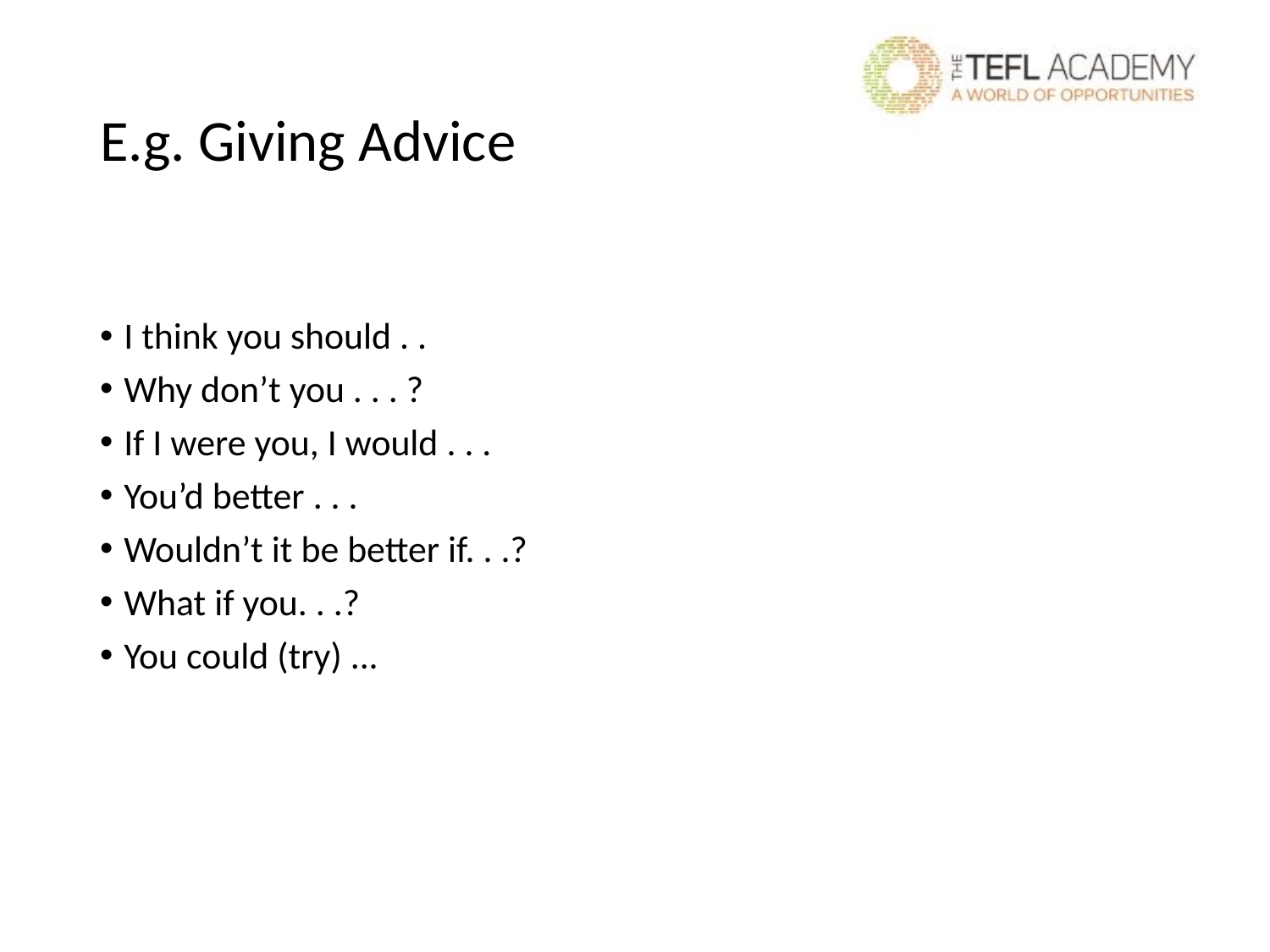

# E.g. Giving Advice

I think you should . .
Why don’t you . . . ?
If I were you, I would . . .
You’d better . . .
Wouldn’t it be better if. . .?
What if you. . .?
You could (try) ...